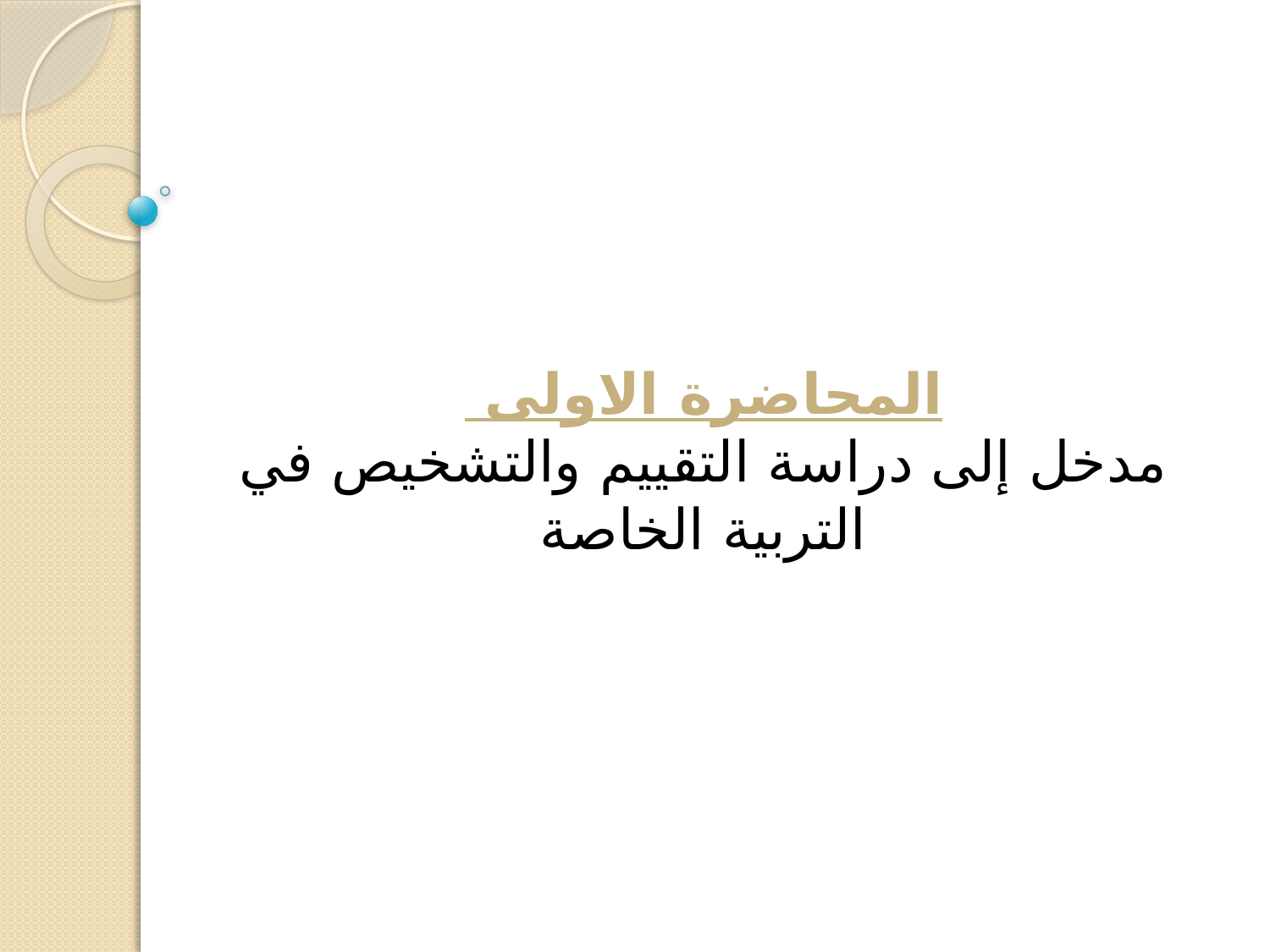

المحاضرة الاولى
مدخل إلى دراسة التقييم والتشخيص في التربية الخاصة